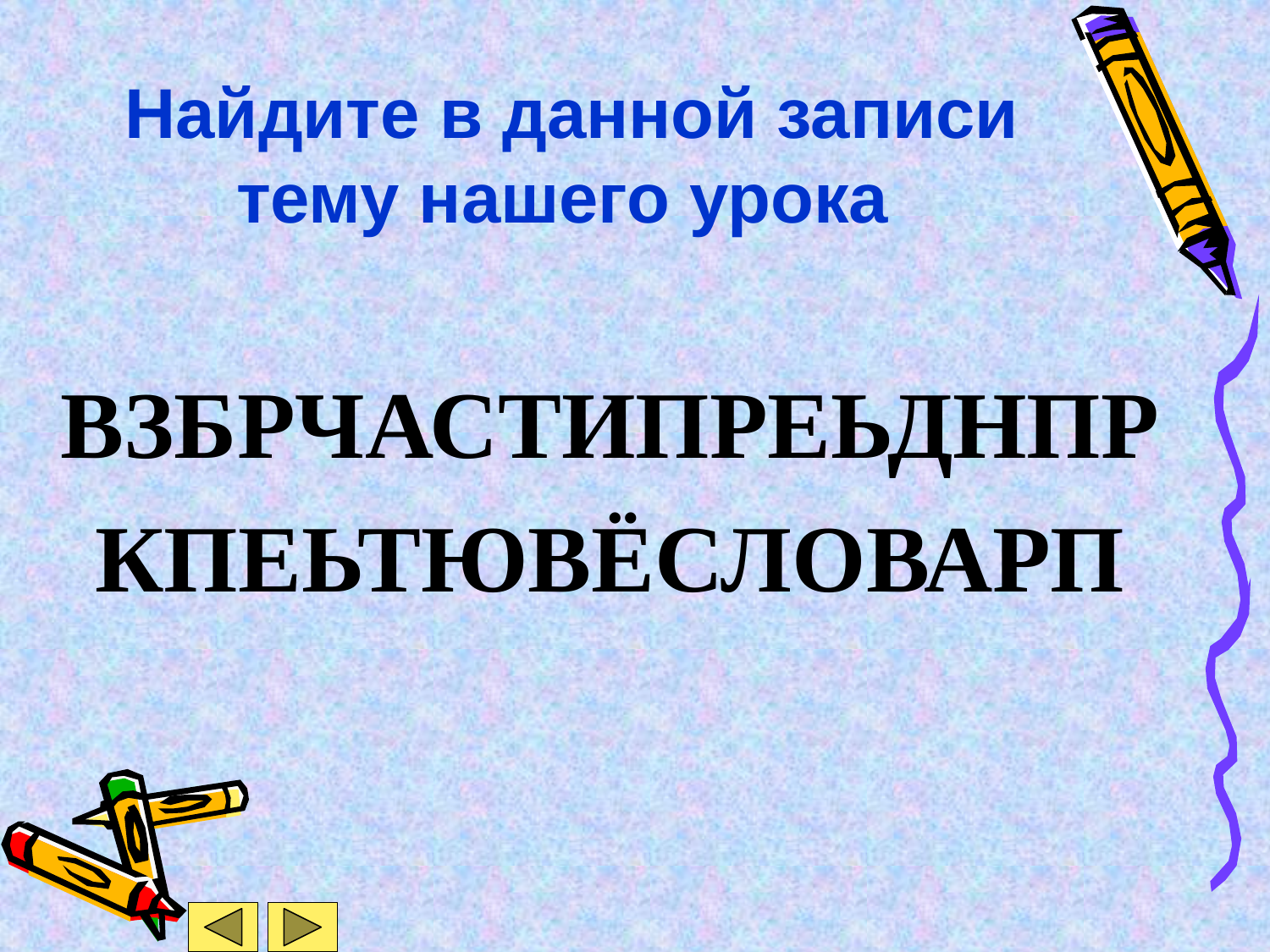

# Найдите в данной записи тему нашего урока
ВЗБРЧАСТИПРЕЬДНПР
КПЕЬТЮВЁСЛОВАРП